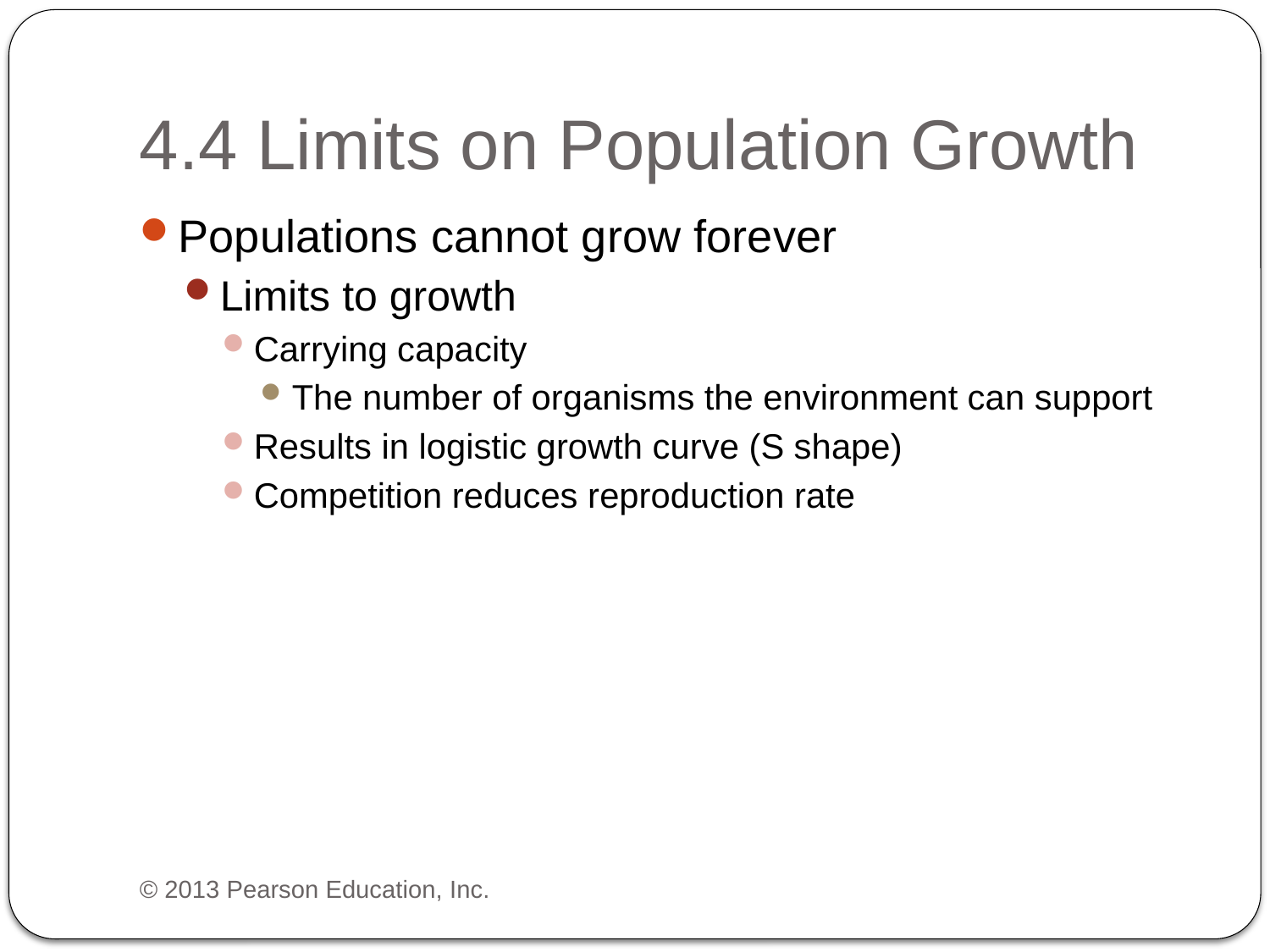

# 4.4 Limits on Population Growth
Populations cannot grow forever
Limits to growth
Carrying capacity
The number of organisms the environment can support
Results in logistic growth curve (S shape)
Competition reduces reproduction rate
© 2013 Pearson Education, Inc.